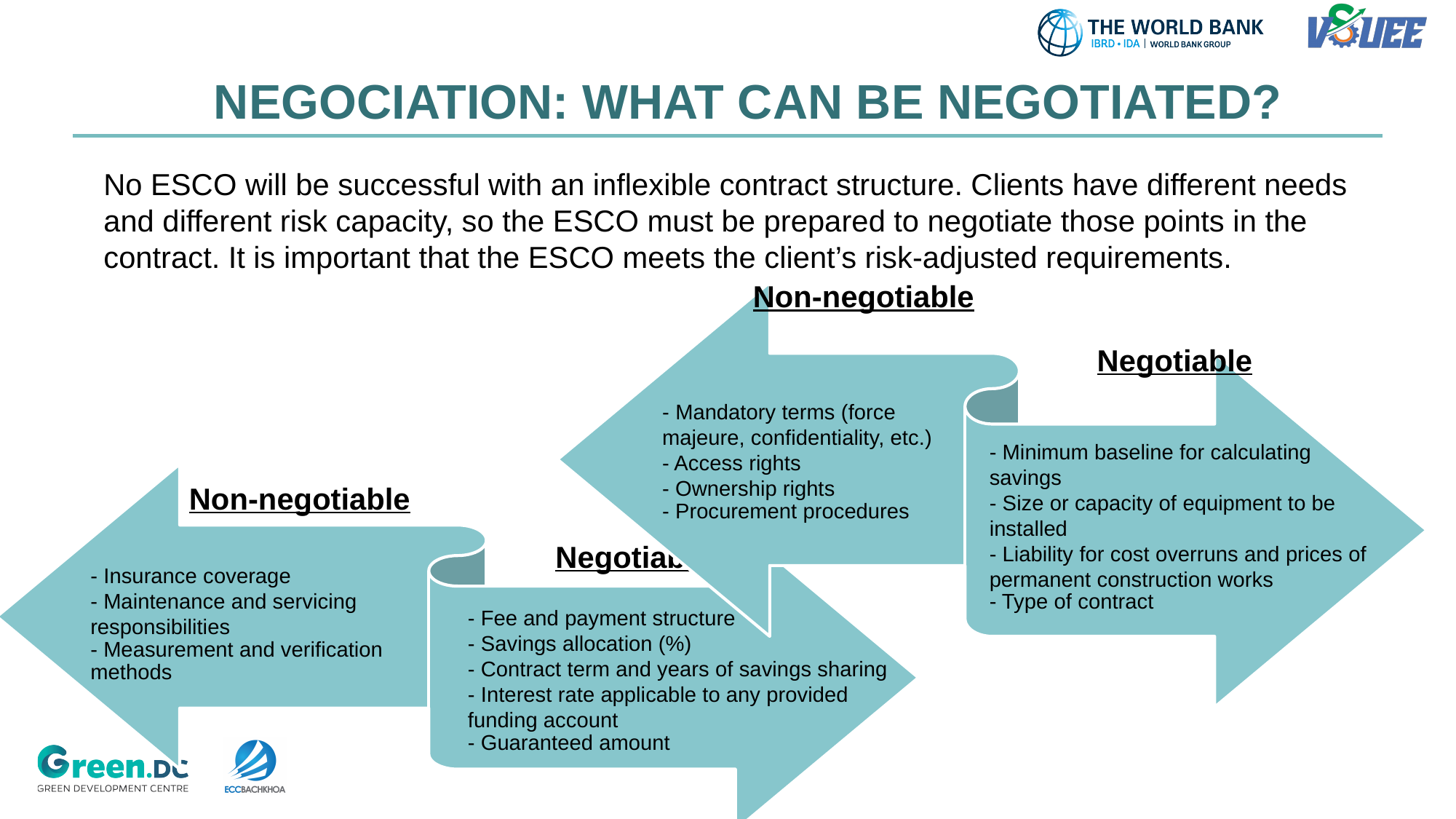

| NEGOCIATION: WHAT CAN BE NEGOTIATED? |
| --- |
No ESCO will be successful with an inflexible contract structure. Clients have different needs and different risk capacity, so the ESCO must be prepared to negotiate those points in the contract. It is important that the ESCO meets the client’s risk-adjusted requirements.
- Mandatory terms (force majeure, confidentiality, etc.)
- Access rights
- Ownership rights
- Procurement procedures
- Minimum baseline for calculating savings
- Size or capacity of equipment to be installed
- Liability for cost overruns and prices of permanent construction works
- Type of contract
Non-negotiable
Negotiable
- Insurance coverage
- Maintenance and servicing responsibilities
- Measurement and verification methods
- Fee and payment structure
- Savings allocation (%)
- Contract term and years of savings sharing
- Interest rate applicable to any provided funding account
- Guaranteed amount
Non-negotiable
Negotiable